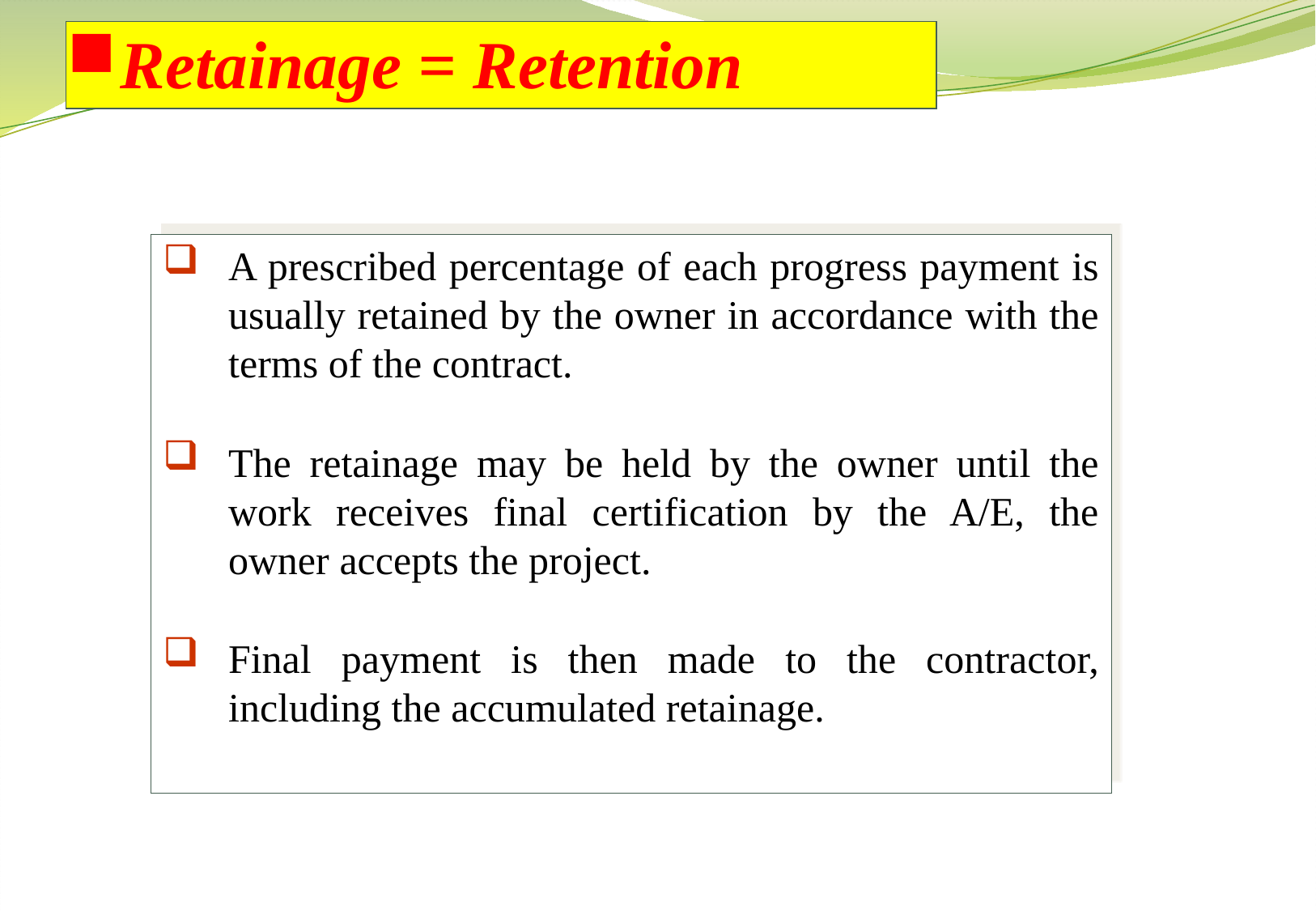

Retainage = Retention
A prescribed percentage of each progress payment is usually retained by the owner in accordance with the terms of the contract.
The retainage may be held by the owner until the work receives final certification by the A/E, the owner accepts the project.
Final payment is then made to the contractor, including the accumulated retainage.